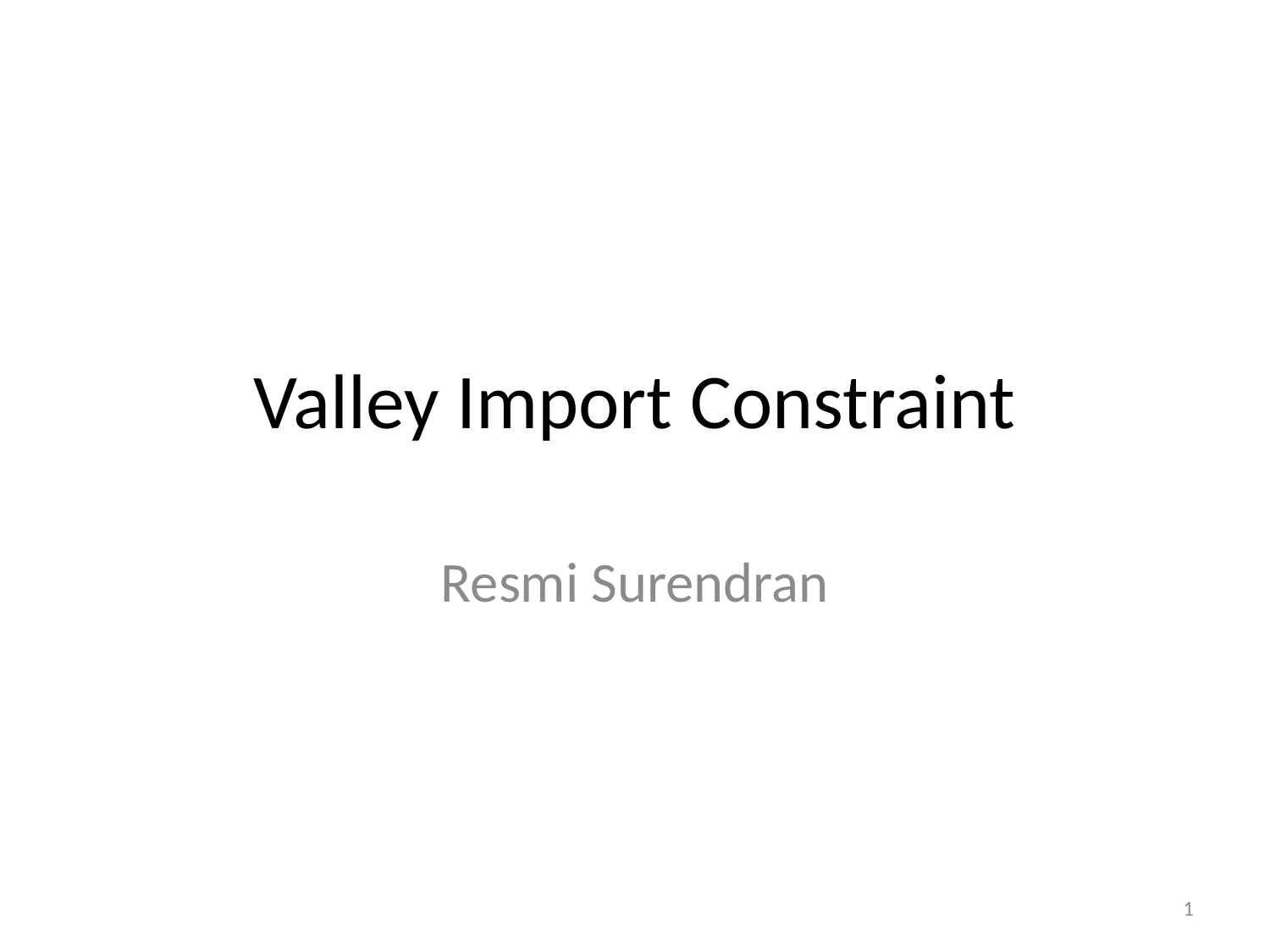

# Valley Import Constraint
Resmi Surendran
1